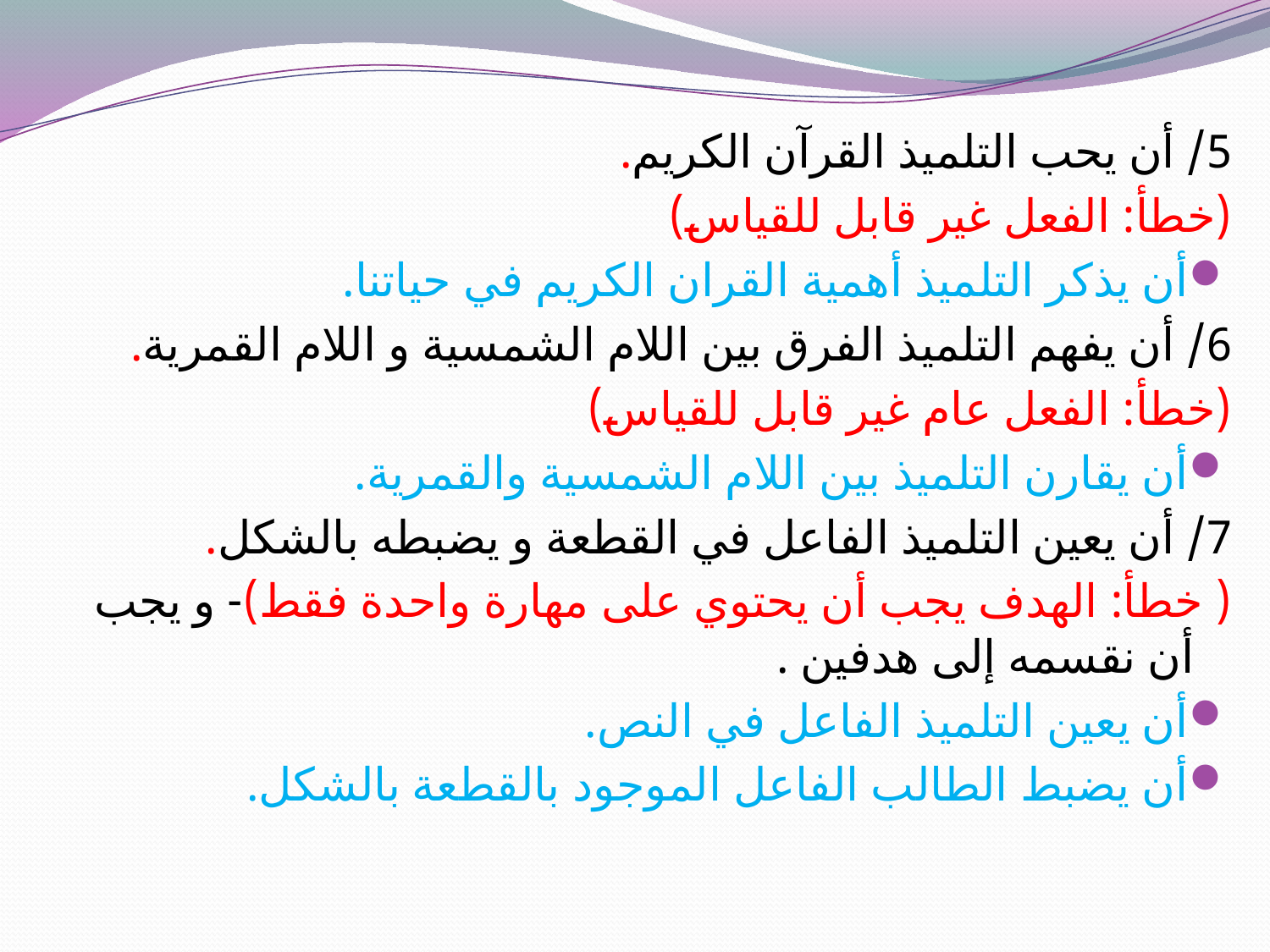

5/ أن يحب التلميذ القرآن الكريم.
(خطأ: الفعل غير قابل للقياس)
أن يذكر التلميذ أهمية القران الكريم في حياتنا.
6/ أن يفهم التلميذ الفرق بين اللام الشمسية و اللام القمرية.
(خطأ: الفعل عام غير قابل للقياس)
أن يقارن التلميذ بين اللام الشمسية والقمرية.
7/ أن يعين التلميذ الفاعل في القطعة و يضبطه بالشكل.
( خطأ: الهدف يجب أن يحتوي على مهارة واحدة فقط)- و يجب أن نقسمه إلى هدفين .
أن يعين التلميذ الفاعل في النص.
أن يضبط الطالب الفاعل الموجود بالقطعة بالشكل.